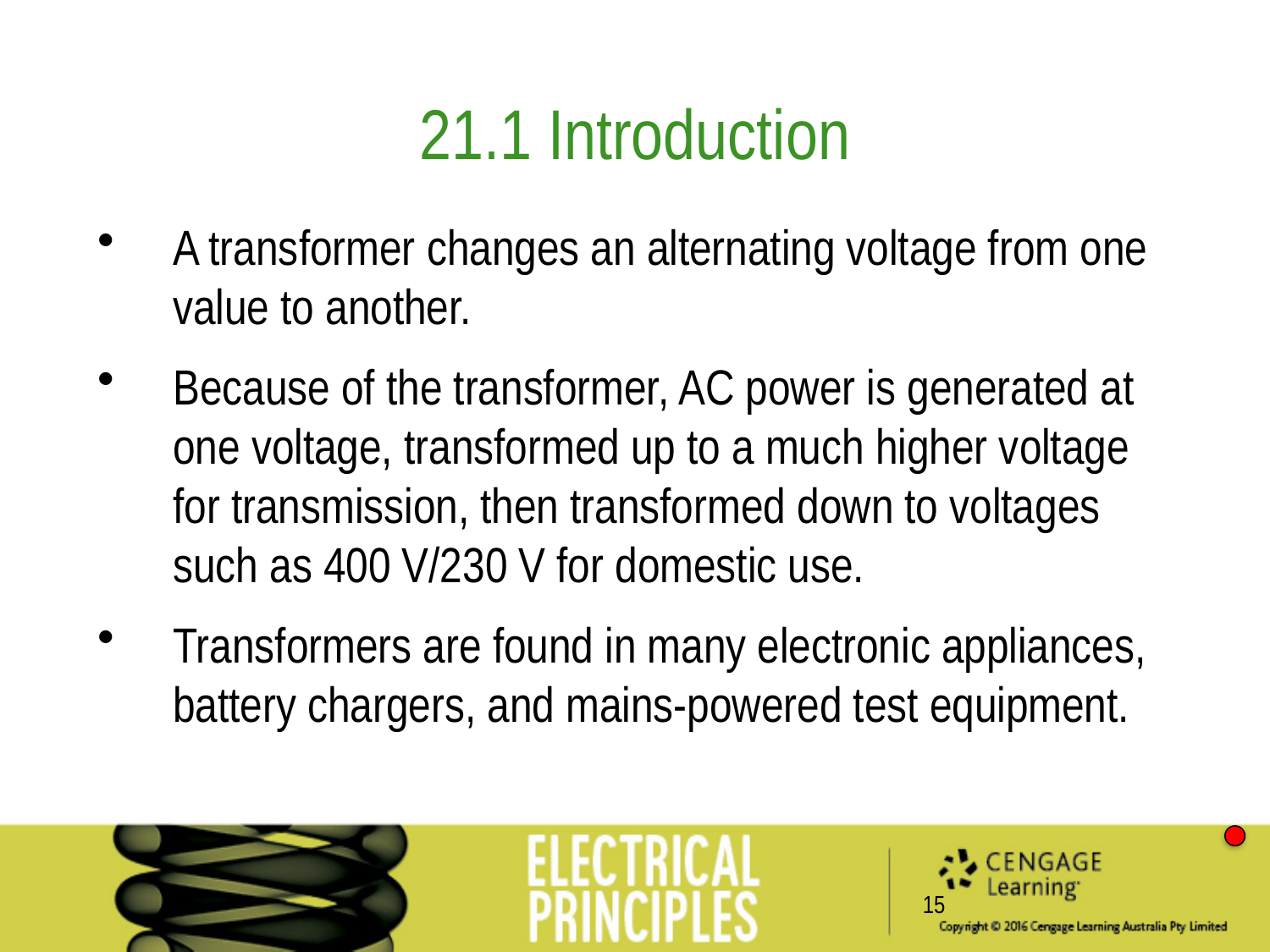

21.1 Introduction
A transformer changes an alternating voltage from one value to another.
Because of the transformer, AC power is generated at one voltage, transformed up to a much higher voltage for transmission, then transformed down to voltages such as 400 V/230 V for domestic use.
Transformers are found in many electronic appliances, battery chargers, and mains-powered test equipment.

15